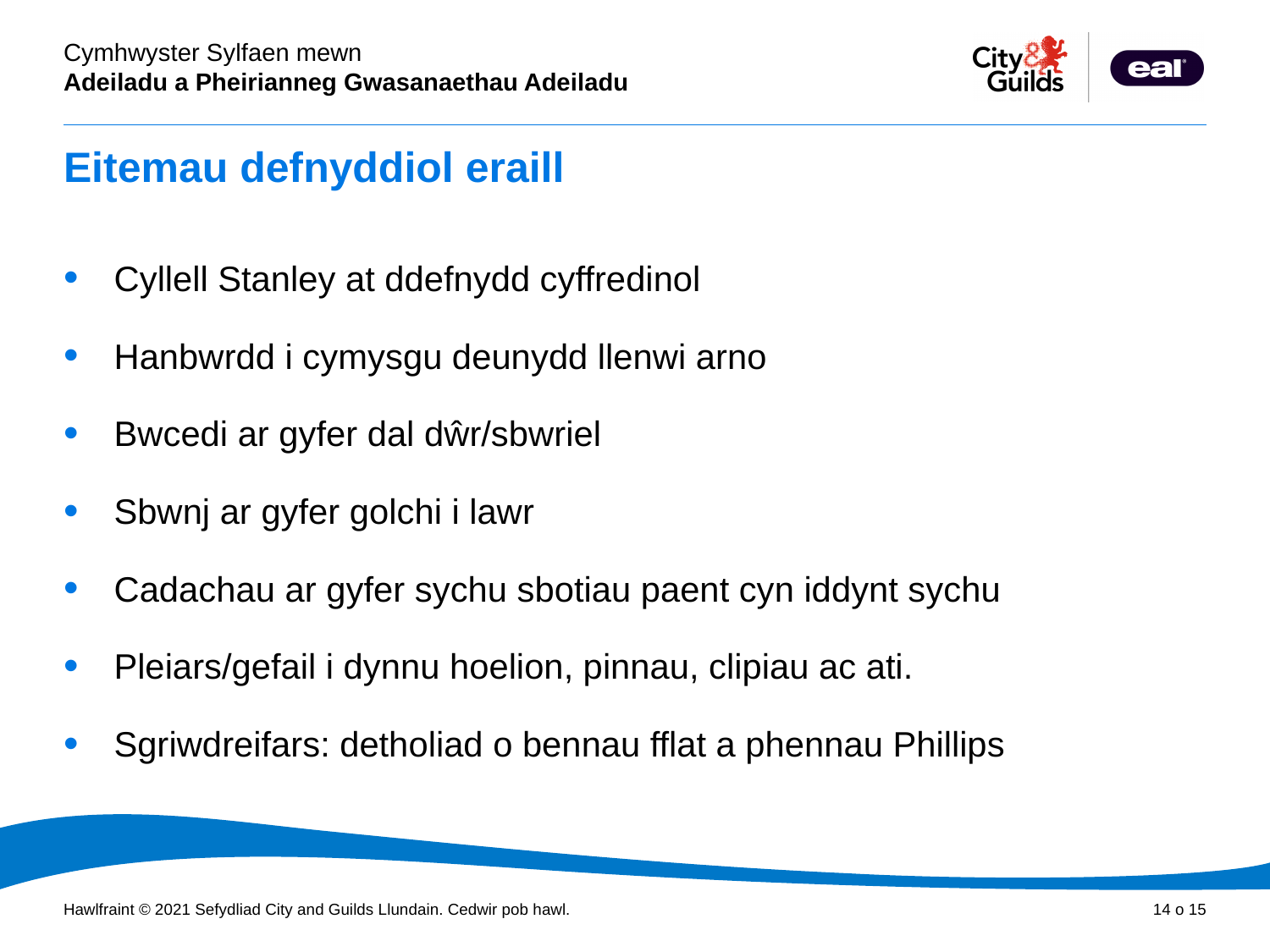

# Eitemau defnyddiol eraill
Cyllell Stanley at ddefnydd cyffredinol
Hanbwrdd i cymysgu deunydd llenwi arno
Bwcedi ar gyfer dal dŵr/sbwriel
Sbwnj ar gyfer golchi i lawr
Cadachau ar gyfer sychu sbotiau paent cyn iddynt sychu
Pleiars/gefail i dynnu hoelion, pinnau, clipiau ac ati.
Sgriwdreifars: detholiad o bennau fflat a phennau Phillips